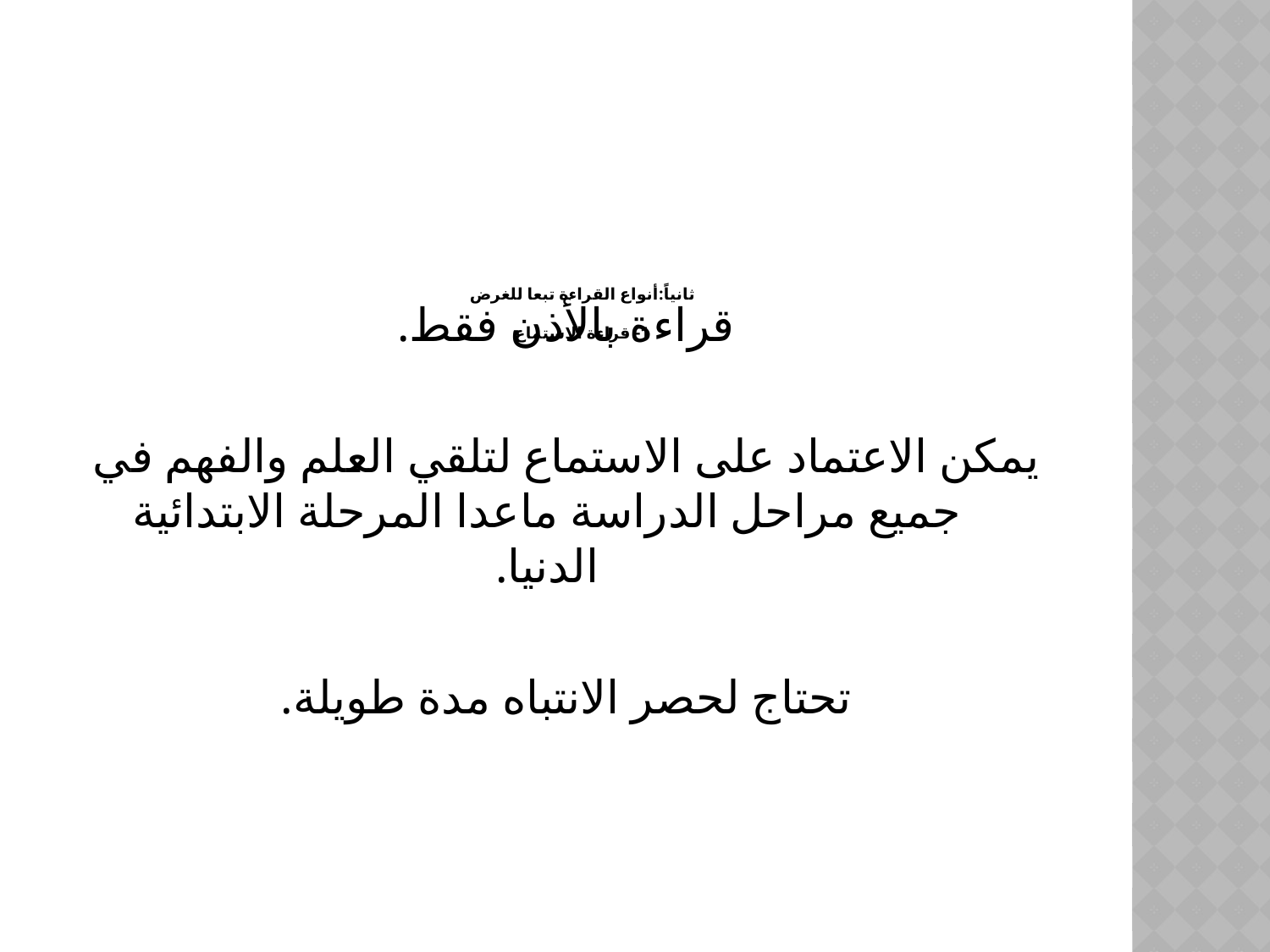

# ثانياً:أنواع القراءة تبعا للغرض 1- قراءة الاستماع

قراءة بالأذن فقط.

يمكن الاعتماد على الاستماع لتلقي العلم والفهم في جميع مراحل الدراسة ماعدا المرحلة الابتدائية الدنيا.

تحتاج لحصر الانتباه مدة طويلة.